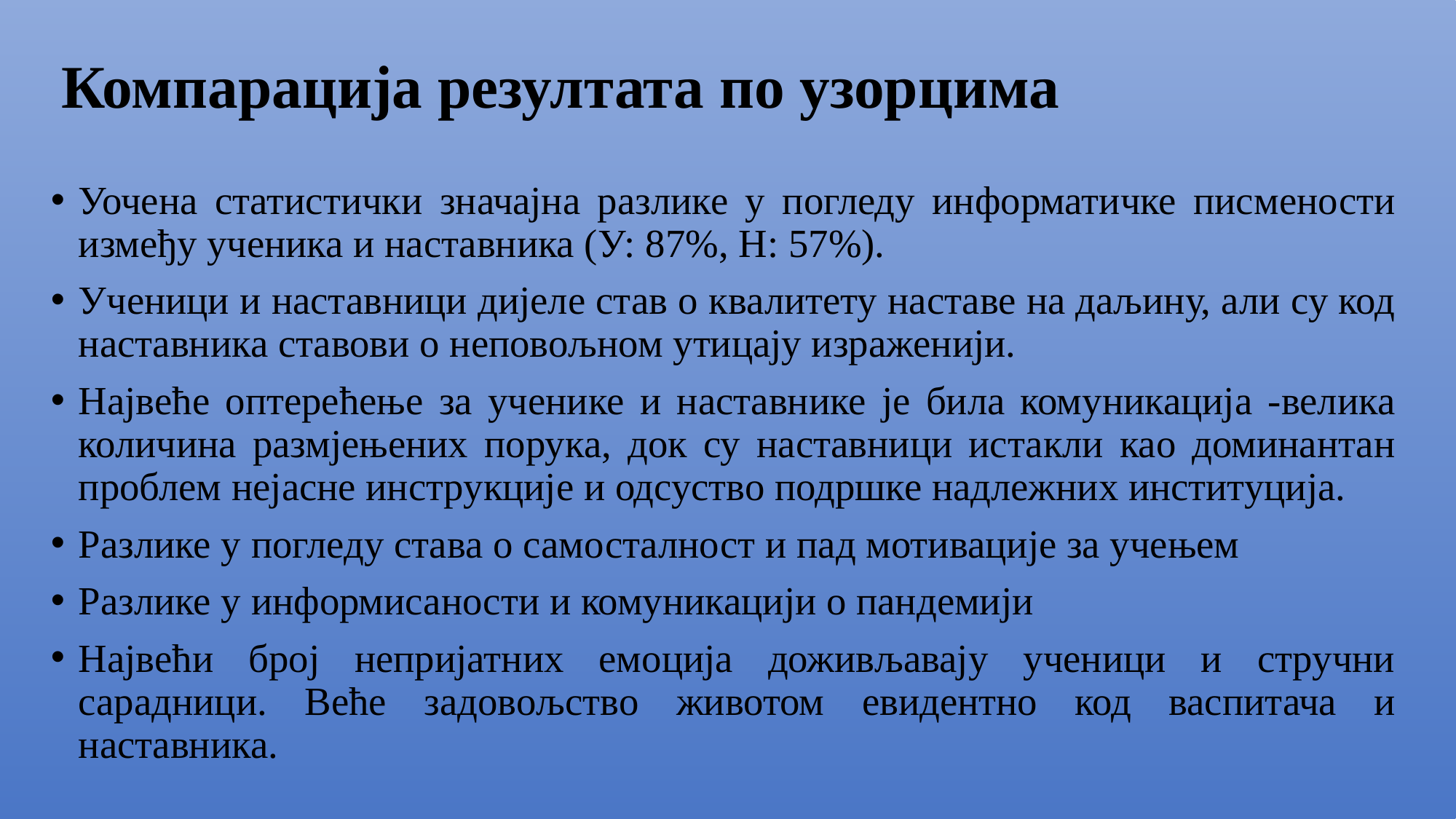

# Компарација резултата по узорцима
Уочена статистички значајна разлике у погледу информатичке писмености између ученика и наставника (У: 87%, Н: 57%).
Ученици и наставници дијеле став о квалитету наставе на даљину, али су код наставника ставови о неповољном утицају израженији.
Највеће оптерећење за ученике и наставнике је била комуникација -велика количина размјењених порука, док су наставници истакли као доминантан проблем нејасне инструкције и одсуство подршке надлежних институција.
Разлике у погледу става о самосталност и пад мотивације за учењем
Разлике у информисаности и комуникацији о пандемији
Највећи број непријатних емоција доживљавају ученици и стручни сарадници. Веће задовољство животом евидентно код васпитача и наставника.